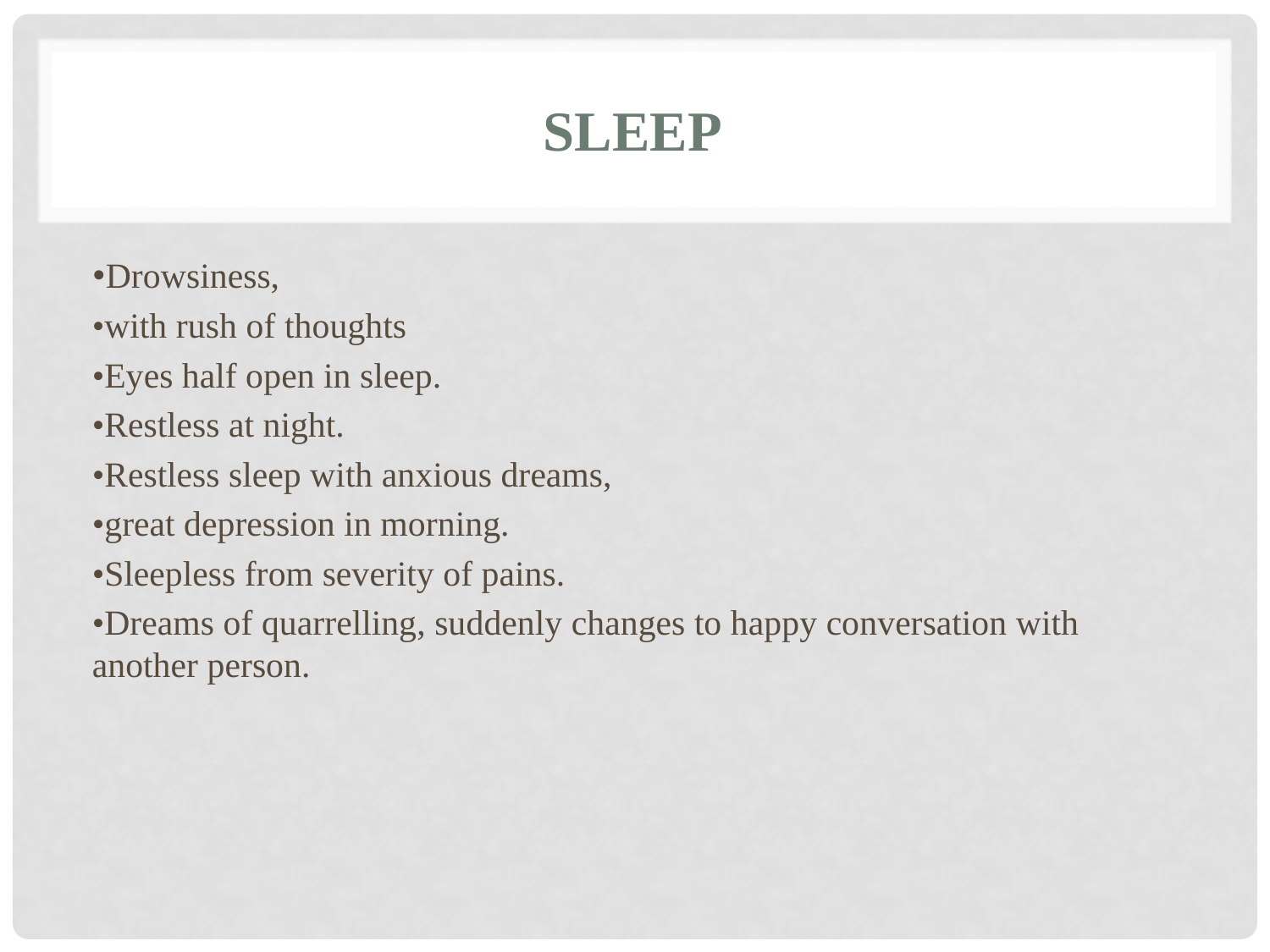

# Sleep
•Drowsiness,
•with rush of thoughts
•Eyes half open in sleep.
•Restless at night.
•Restless sleep with anxious dreams,
•great depression in morning.
•Sleepless from severity of pains.
•Dreams of quarrelling, suddenly changes to happy conversation with another person.